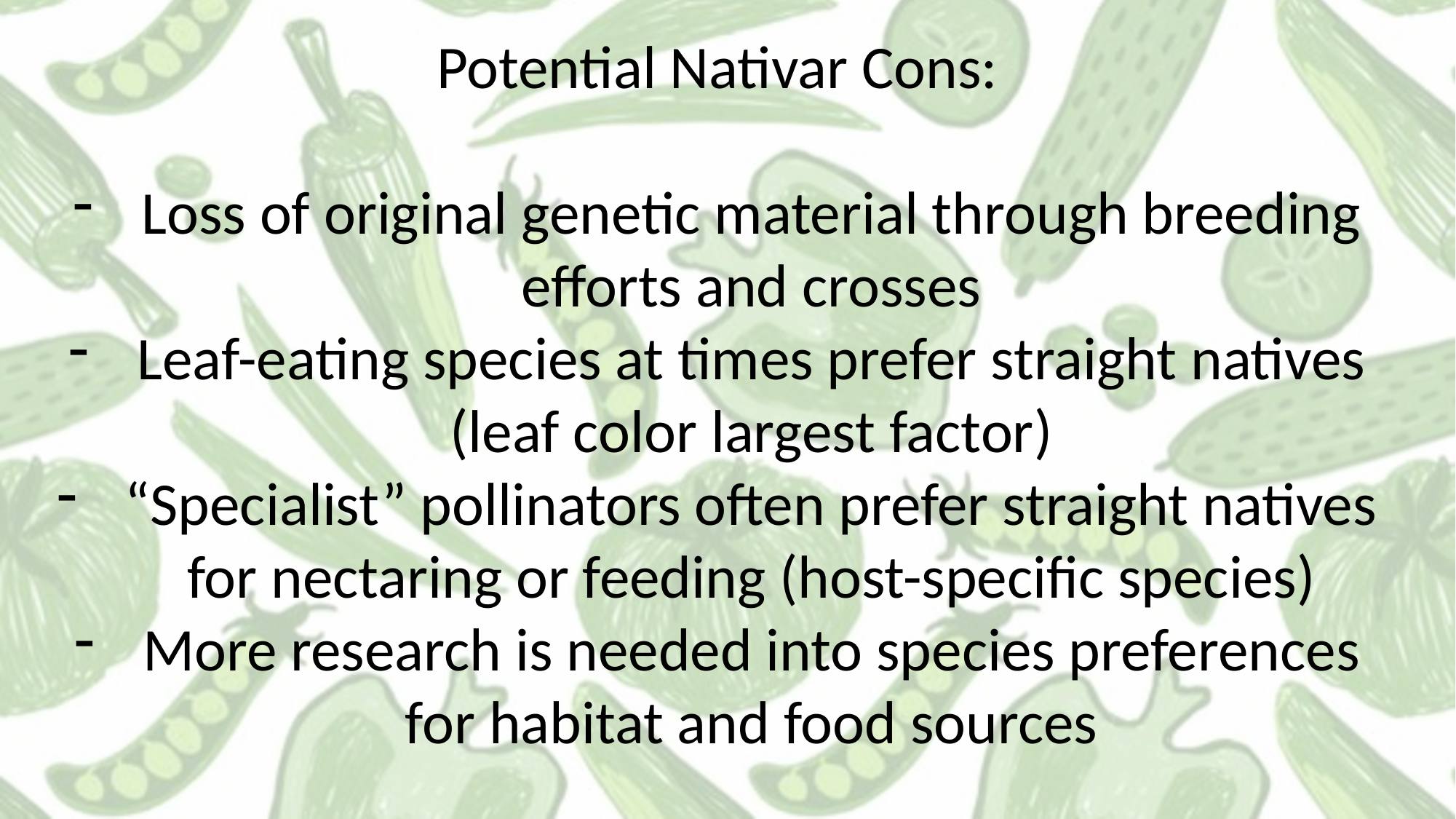

Potential Nativar Cons:

Loss of original genetic material through breeding efforts and crosses
Leaf-eating species at times prefer straight natives (leaf color largest factor)
“Specialist” pollinators often prefer straight natives for nectaring or feeding (host-specific species)
More research is needed into species preferences for habitat and food sources